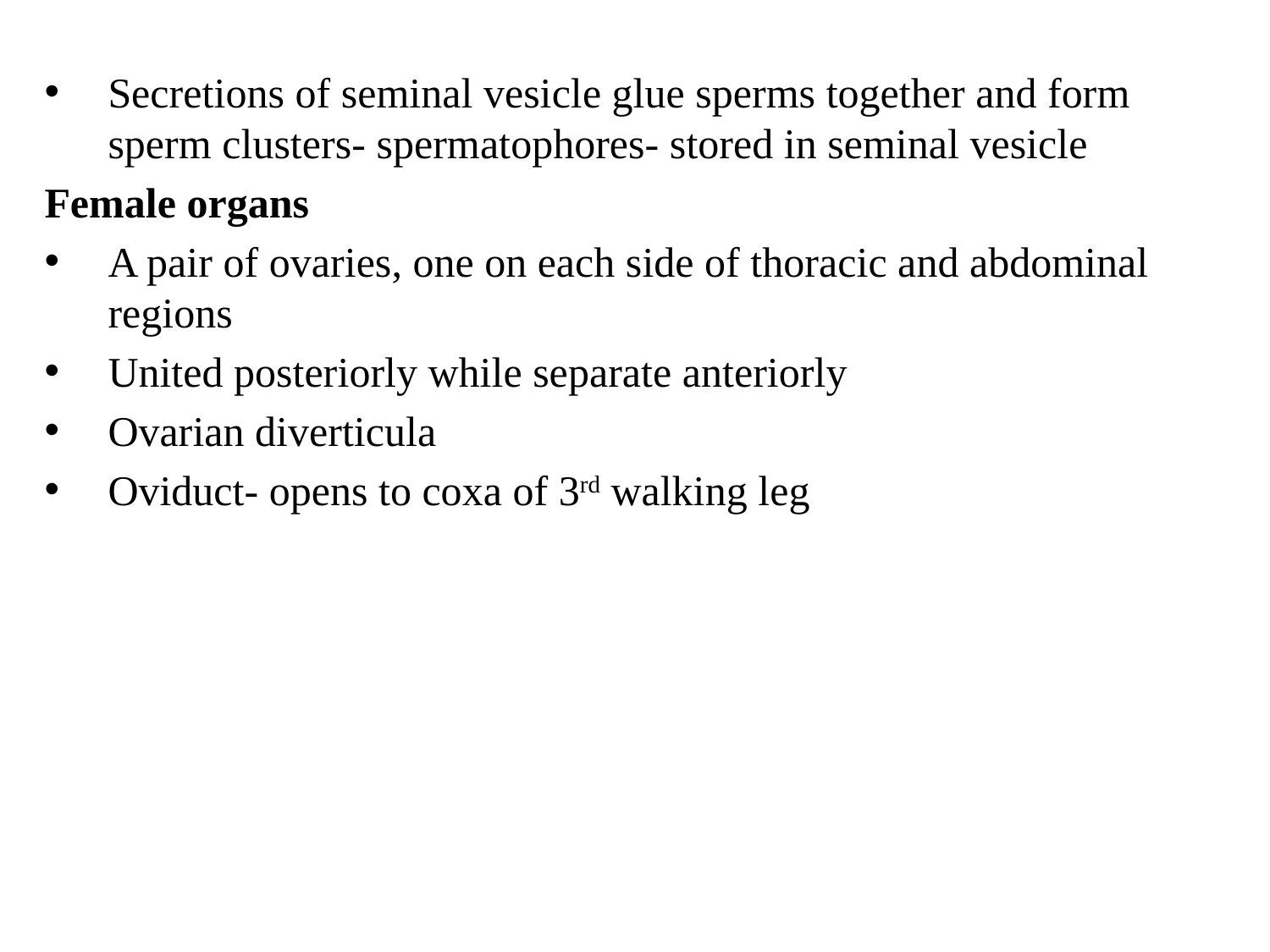

Secretions of seminal vesicle glue sperms together and form sperm clusters- spermatophores- stored in seminal vesicle
Female organs
A pair of ovaries, one on each side of thoracic and abdominal regions
United posteriorly while separate anteriorly
Ovarian diverticula
Oviduct- opens to coxa of 3rd walking leg